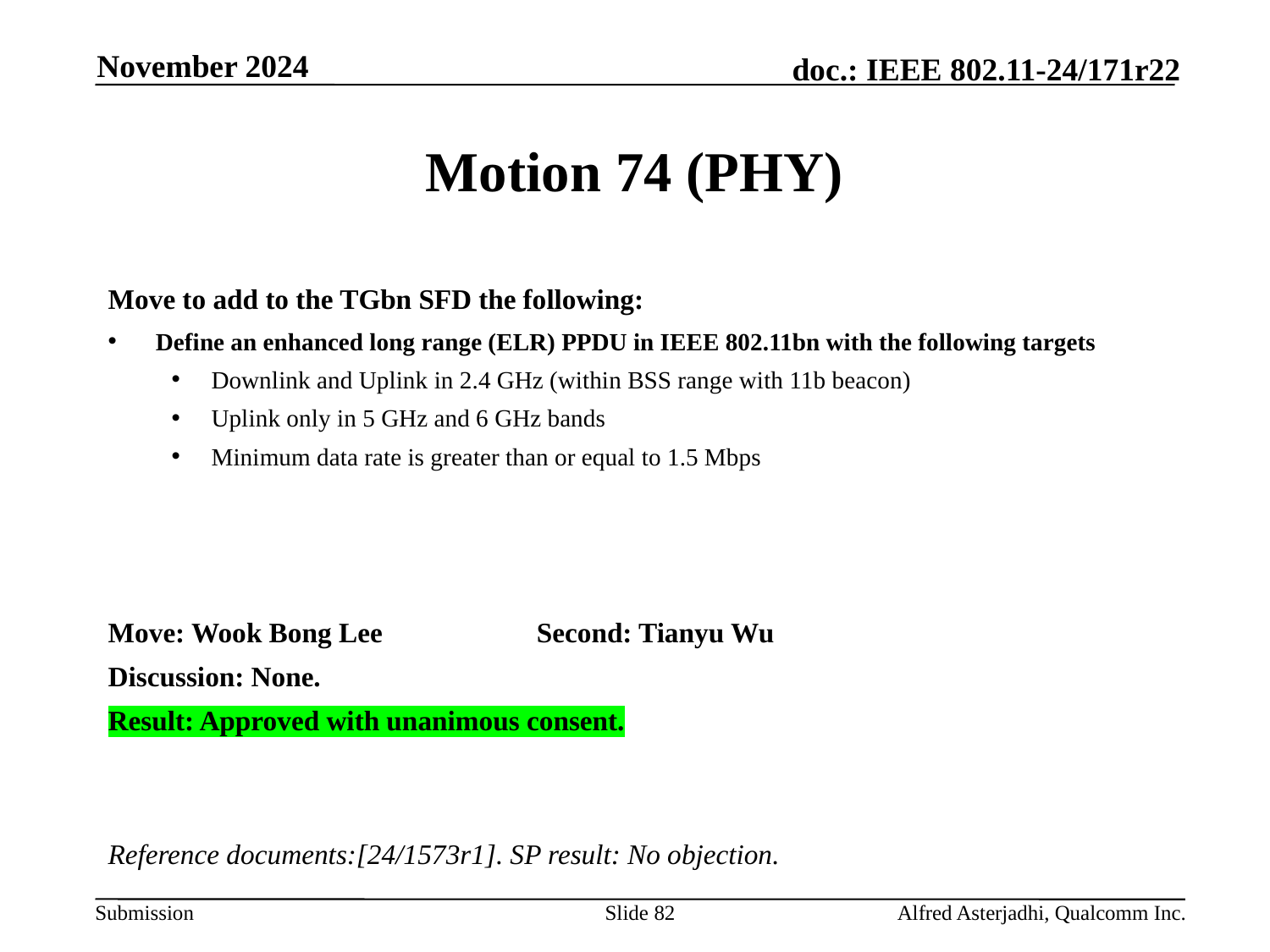

November 2024
# Motion 74 (PHY)
Move to add to the TGbn SFD the following:
Define an enhanced long range (ELR) PPDU in IEEE 802.11bn with the following targets
Downlink and Uplink in 2.4 GHz (within BSS range with 11b beacon)
Uplink only in 5 GHz and 6 GHz bands
Minimum data rate is greater than or equal to 1.5 Mbps

Move: Wook Bong Lee		Second: Tianyu Wu
Discussion: None.
Result: Approved with unanimous consent.

Reference documents:[24/1573r1]. SP result: No objection.

Slide 82
Alfred Asterjadhi, Qualcomm Inc.